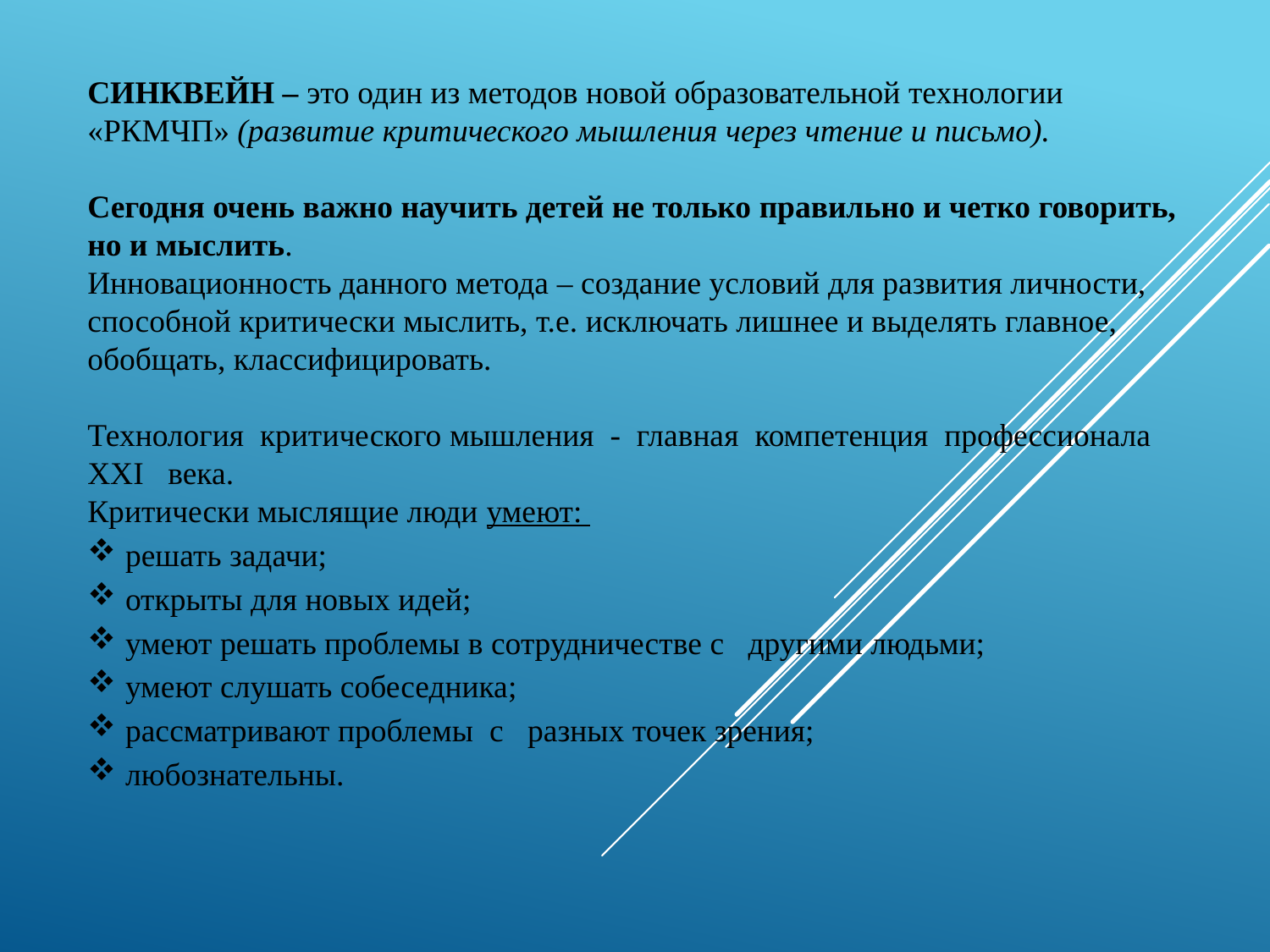

СИНКВЕЙН – это один из методов новой образовательной технологии «РКМЧП» (развитие критического мышления через чтение и письмо).

Сегодня очень важно научить детей не только правильно и четко говорить, но и мыслить.
Инновационность данного метода – создание условий для развития личности, способной критически мыслить, т.е. исключать лишнее и выделять главное,  обобщать, классифицировать.

Технология  критического мышления  -  главная  компетенция  профессионала  XXI   века.
Критически мыслящие люди умеют:
 решать задачи;
 открыты для новых идей;
 умеют решать проблемы в сотрудничестве с   другими людьми;
 умеют слушать собеседника;
 рассматривают проблемы  с   разных точек зрения;
 любознательны.